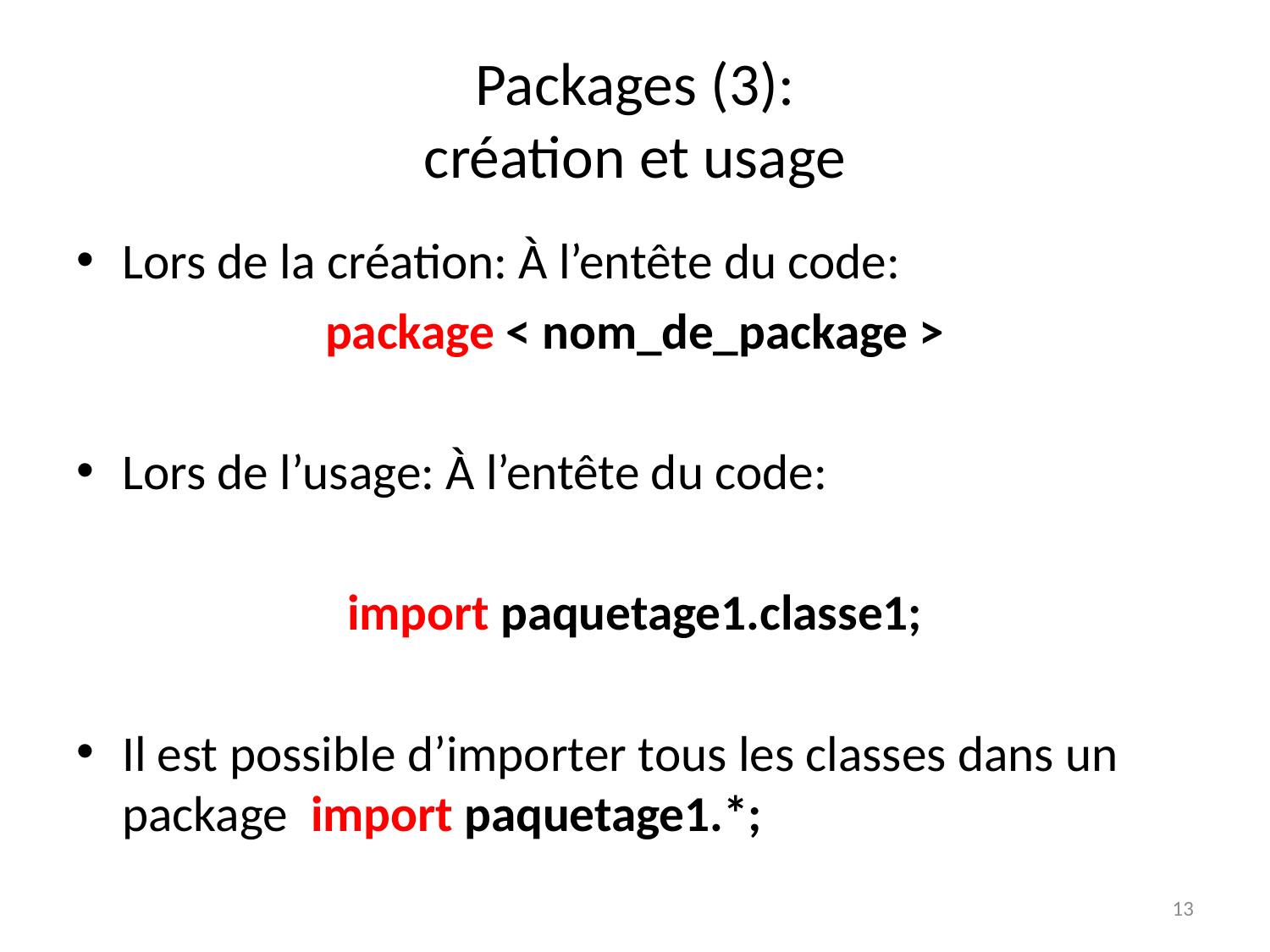

# Packages (3): création et usage
Lors de la création: À l’entête du code:
package < nom_de_package >

Lors de l’usage: À l’entête du code:

import paquetage1.classe1;

Il est possible d’importer tous les classes dans un package  import paquetage1.*;

13